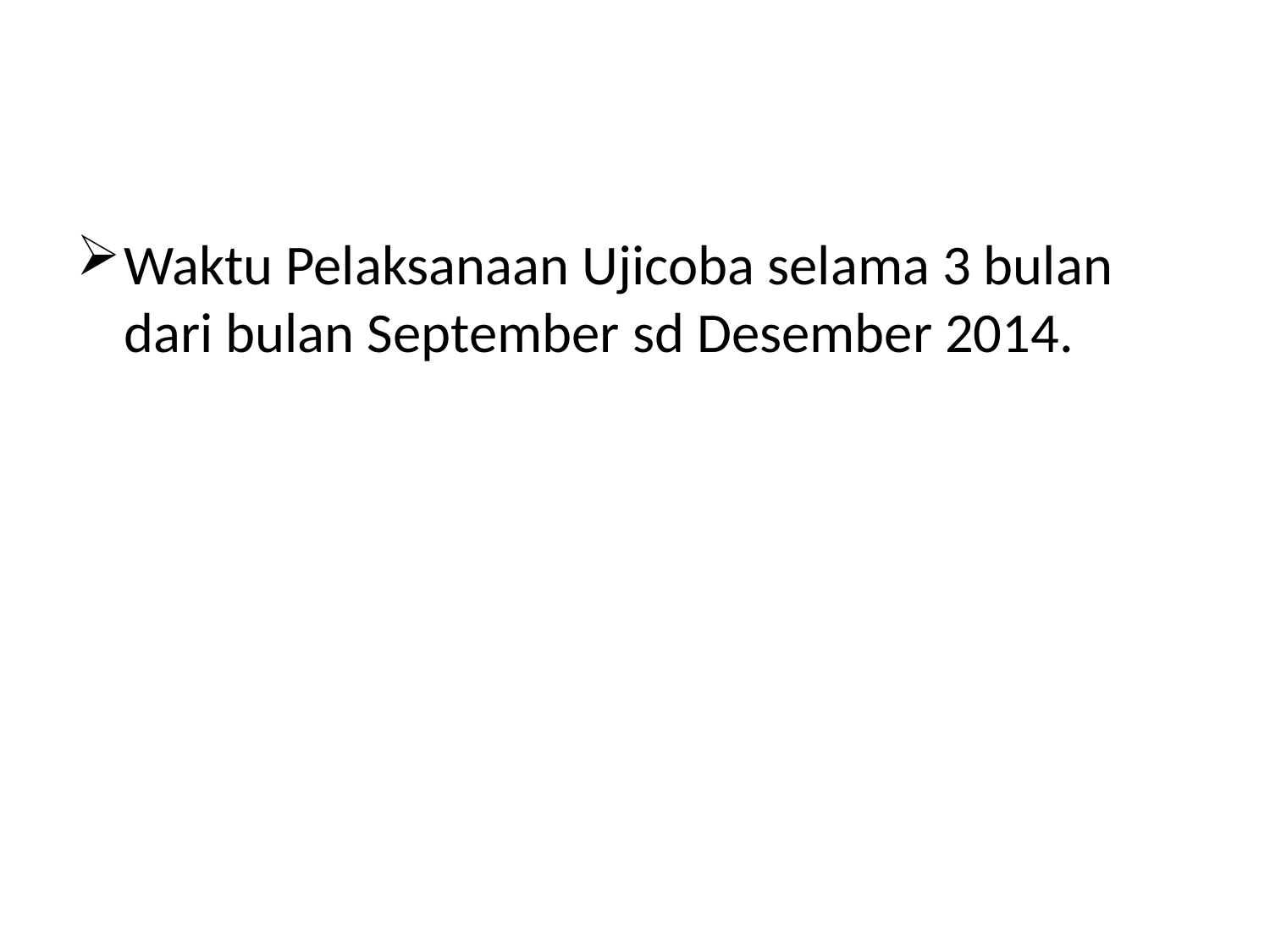

#
Waktu Pelaksanaan Ujicoba selama 3 bulan dari bulan September sd Desember 2014.